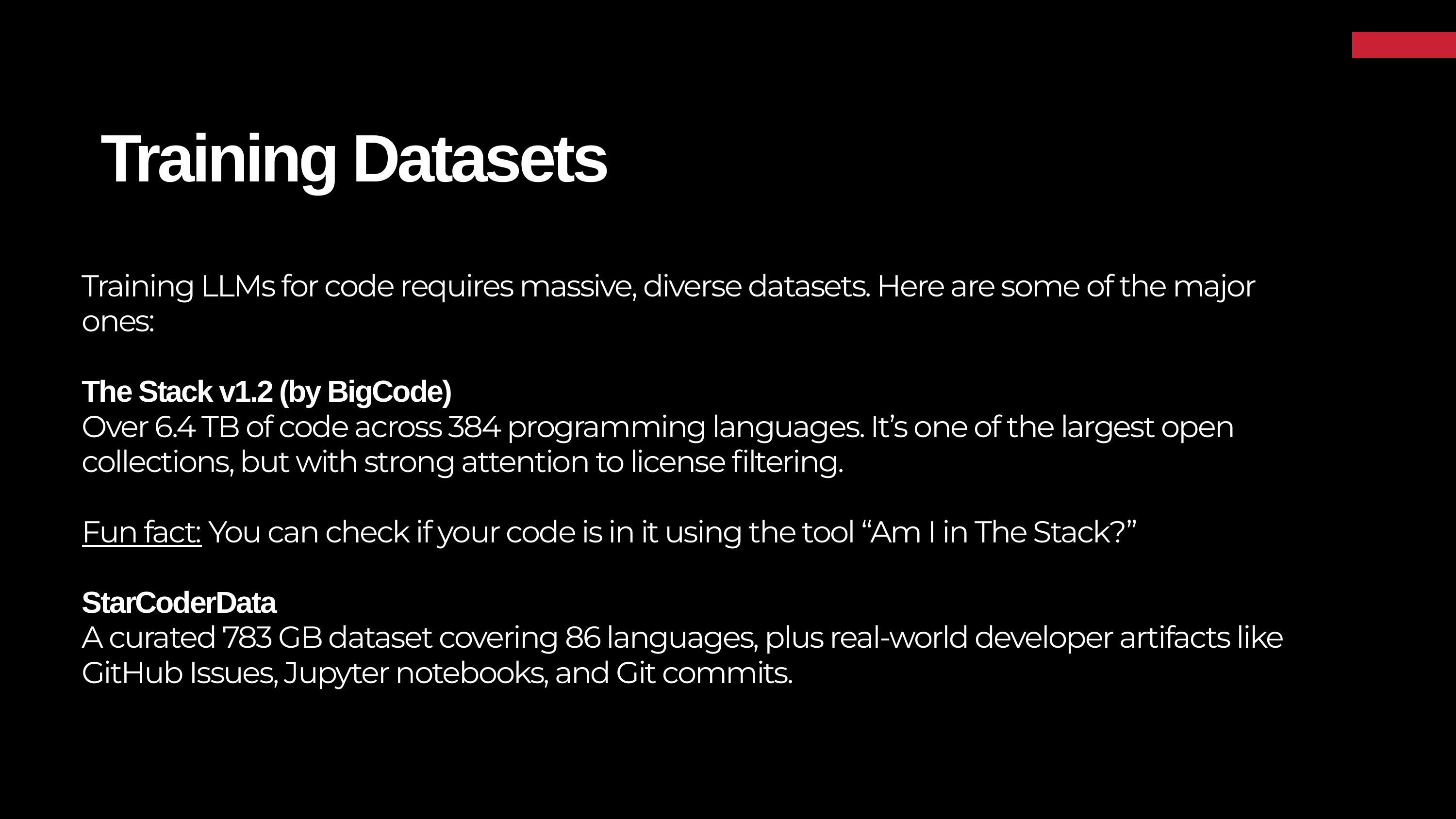

Training Datasets
Training LLMs for code requires massive, diverse datasets. Here are some of the major ones:

The Stack v1.2 (by BigCode)
Over 6.4 TB of code across 384 programming languages. It’s one of the largest open collections, but with strong attention to license filtering.

Fun fact: You can check if your code is in it using the tool “Am I in The Stack?”

StarCoderData
A curated 783 GB dataset covering 86 languages, plus real-world developer artifacts like GitHub Issues, Jupyter notebooks, and Git commits.